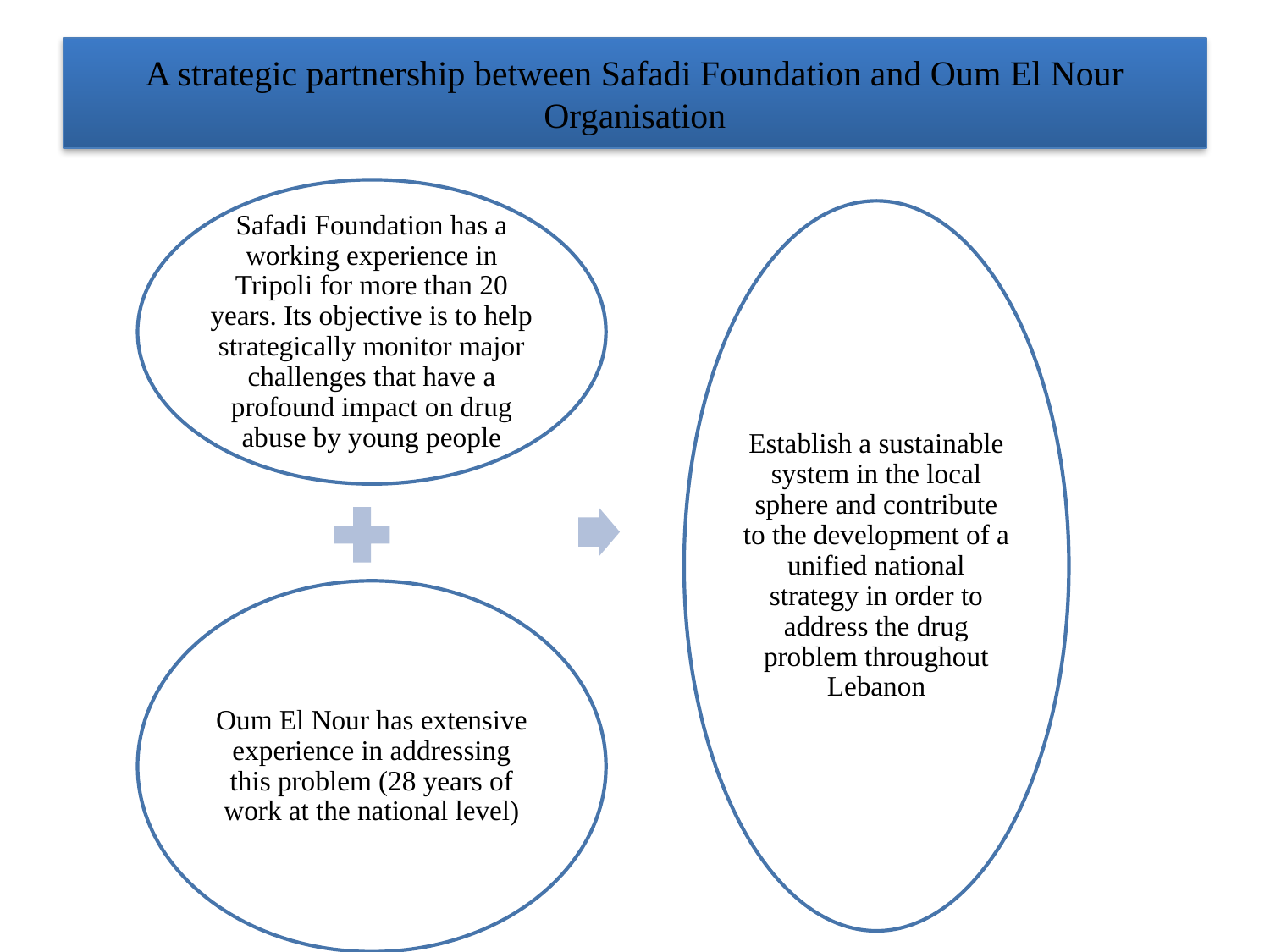

# A strategic partnership between Safadi Foundation and Oum El Nour Organisation
Safadi Foundation has a working experience in Tripoli for more than 20 years. Its objective is to help strategically monitor major challenges that have a profound impact on drug abuse by young people

Oum El Nour has extensive experience in addressing this problem (28 years of work at the national level)

Establish a sustainable system in the local sphere and contribute to the development of a unified national strategy in order to address the drug problem throughout Lebanon